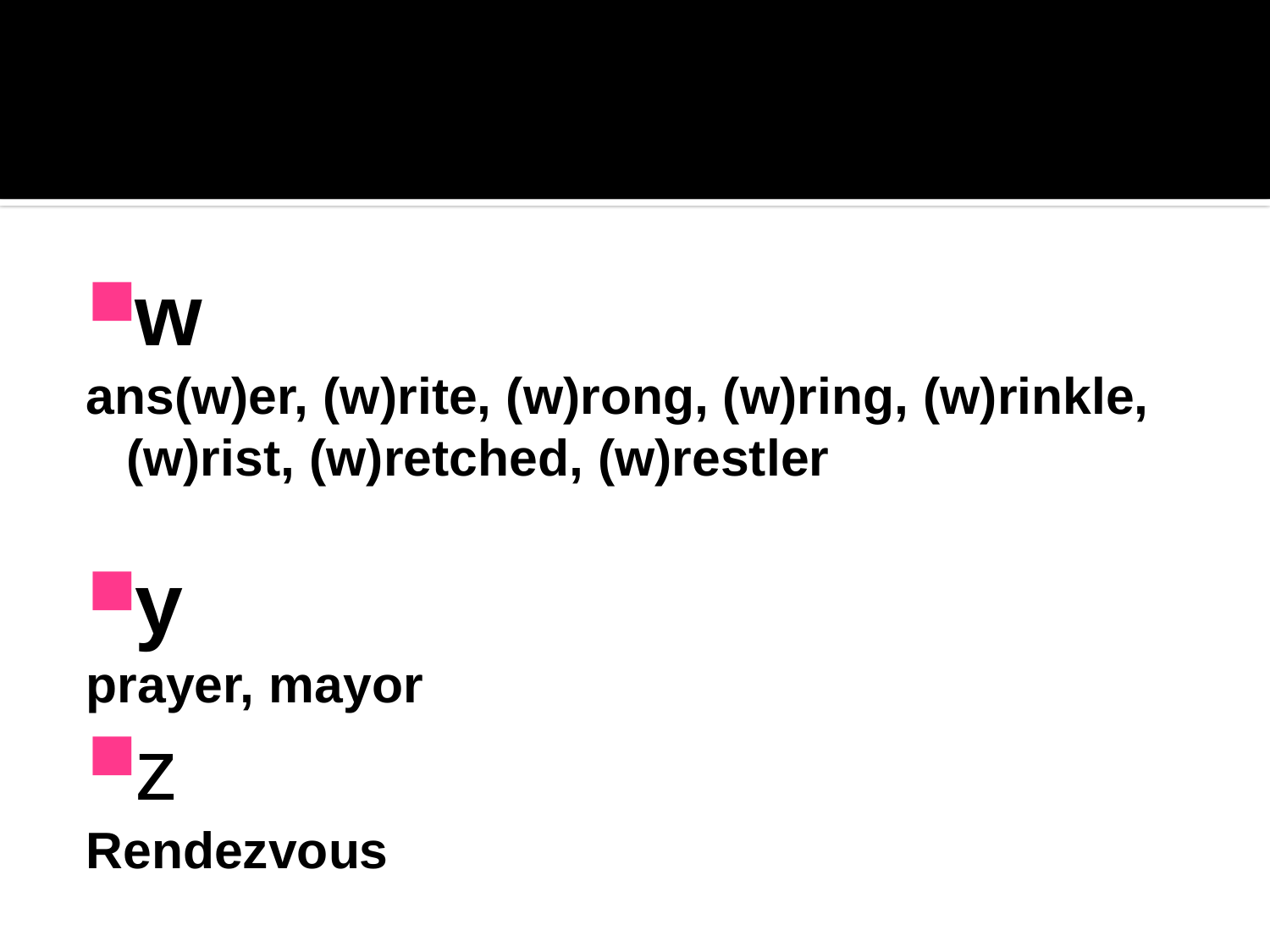

#
w
ans(w)er, (w)rite, (w)rong, (w)ring, (w)rinkle, (w)rist, (w)retched, (w)restler

y
prayer, mayor
z
Rendezvous